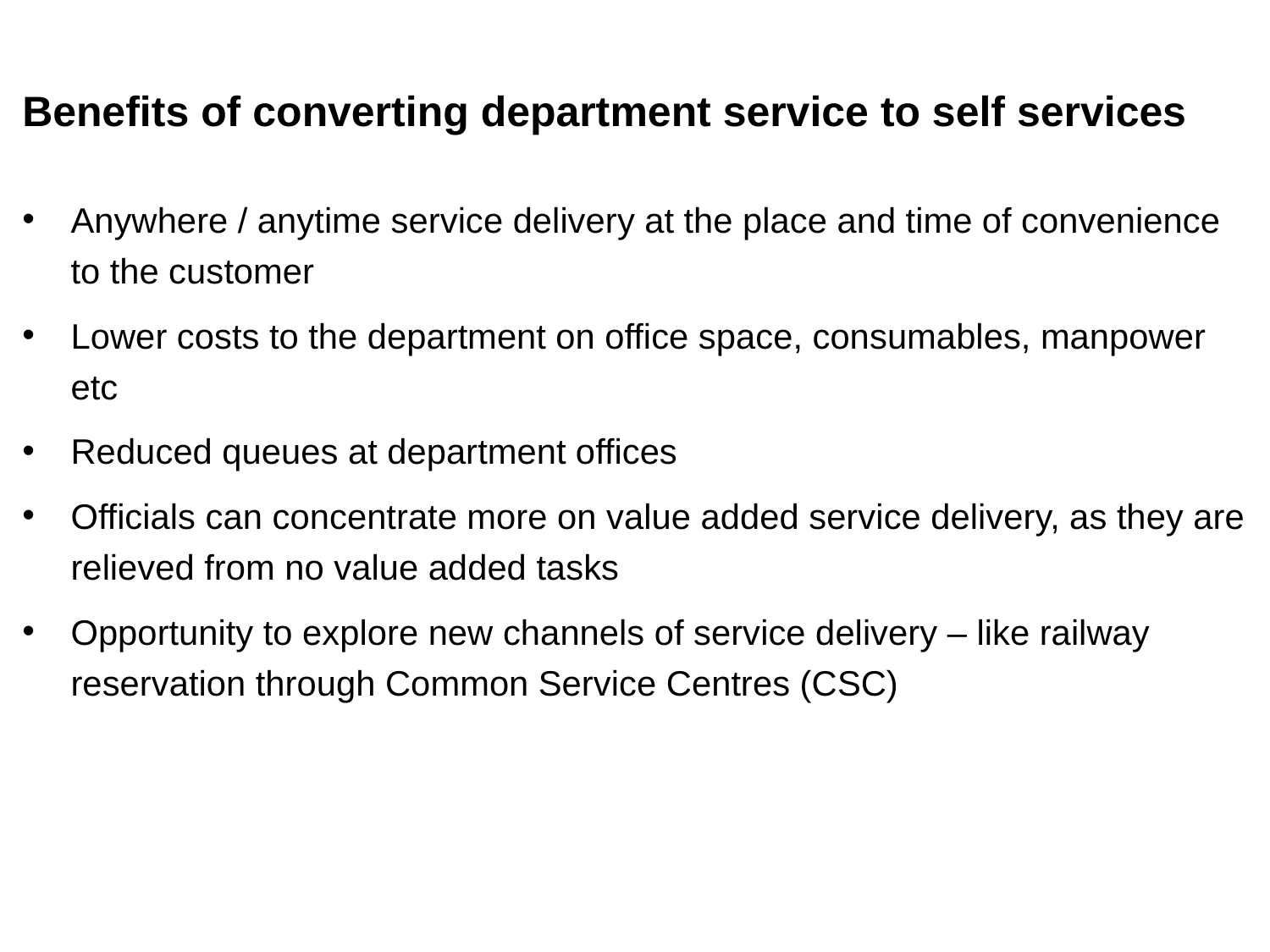

# Benefits of converting department service to self services
Anywhere / anytime service delivery at the place and time of convenience to the customer
Lower costs to the department on office space, consumables, manpower etc
Reduced queues at department offices
Officials can concentrate more on value added service delivery, as they are relieved from no value added tasks
Opportunity to explore new channels of service delivery – like railway reservation through Common Service Centres (CSC)